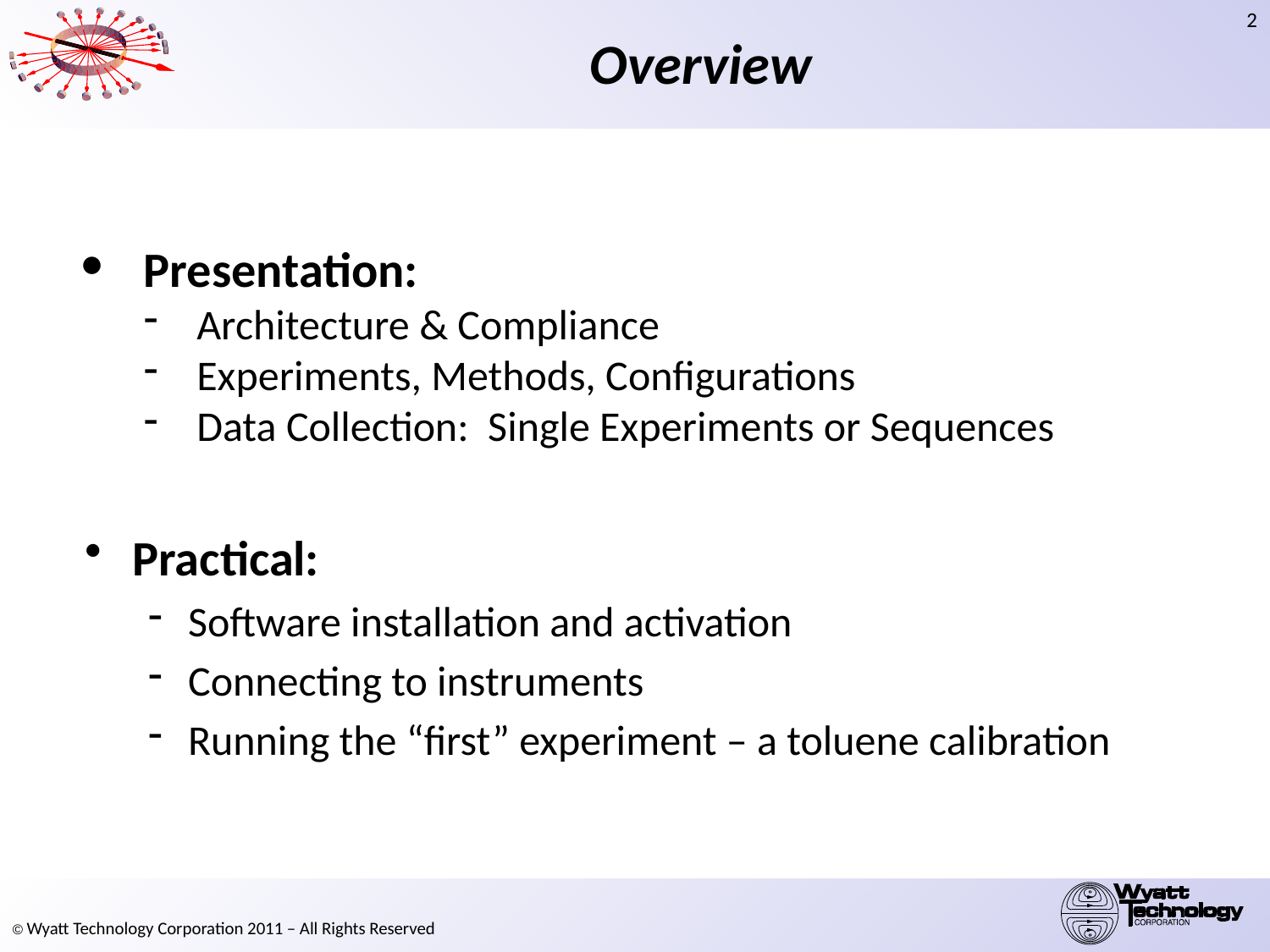

# Overview
Presentation:
Architecture & Compliance
Experiments, Methods, Configurations
Data Collection:  Single Experiments or Sequences

Practical:
Software installation and activation
Connecting to instruments
Running the “first” experiment – a toluene calibration